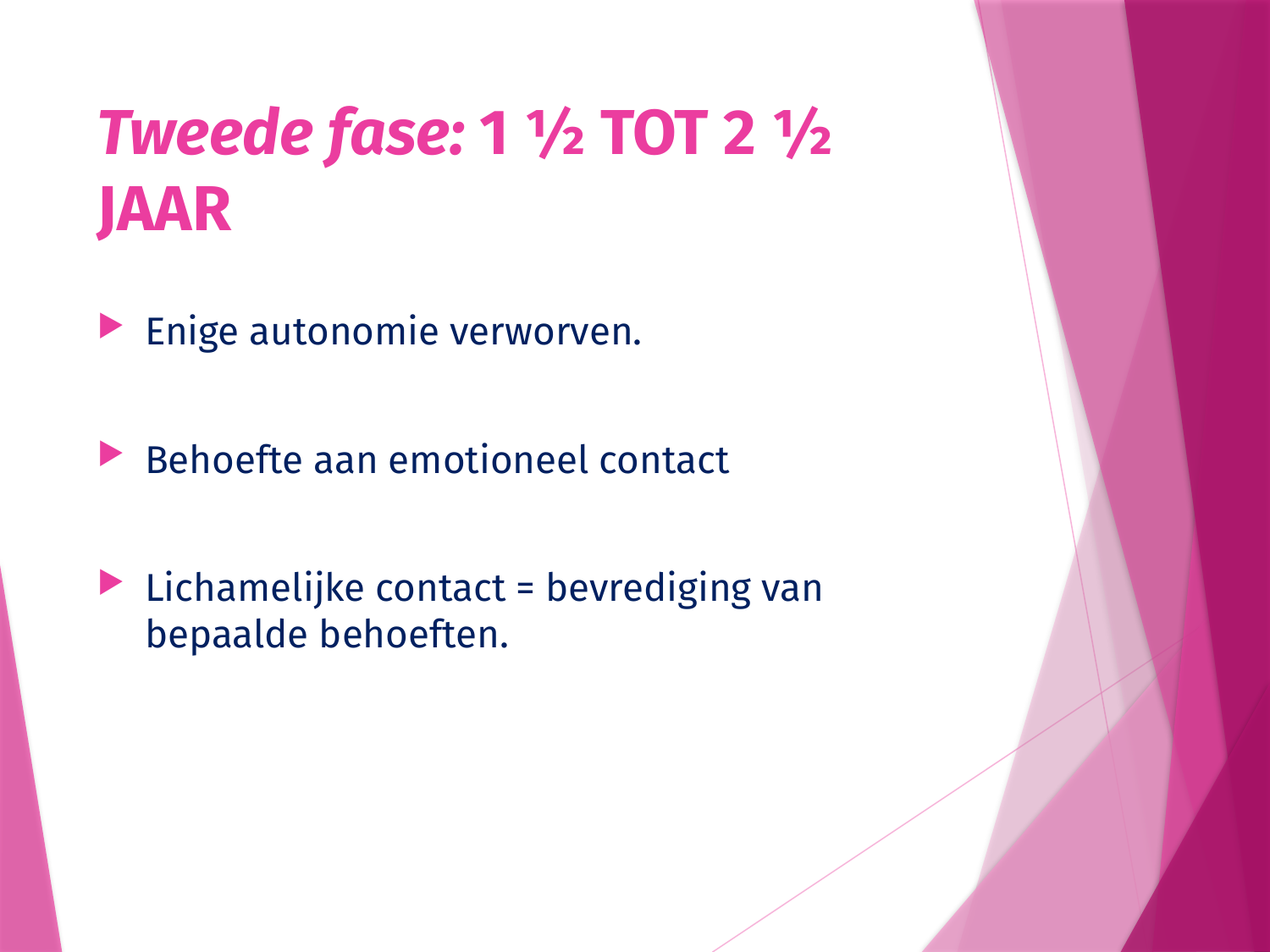

# Tweede fase: 1 ½ TOT 2 ½ JAAR
Enige autonomie verworven.

Behoefte aan emotioneel contact

Lichamelijke contact = bevrediging van bepaalde behoeften.